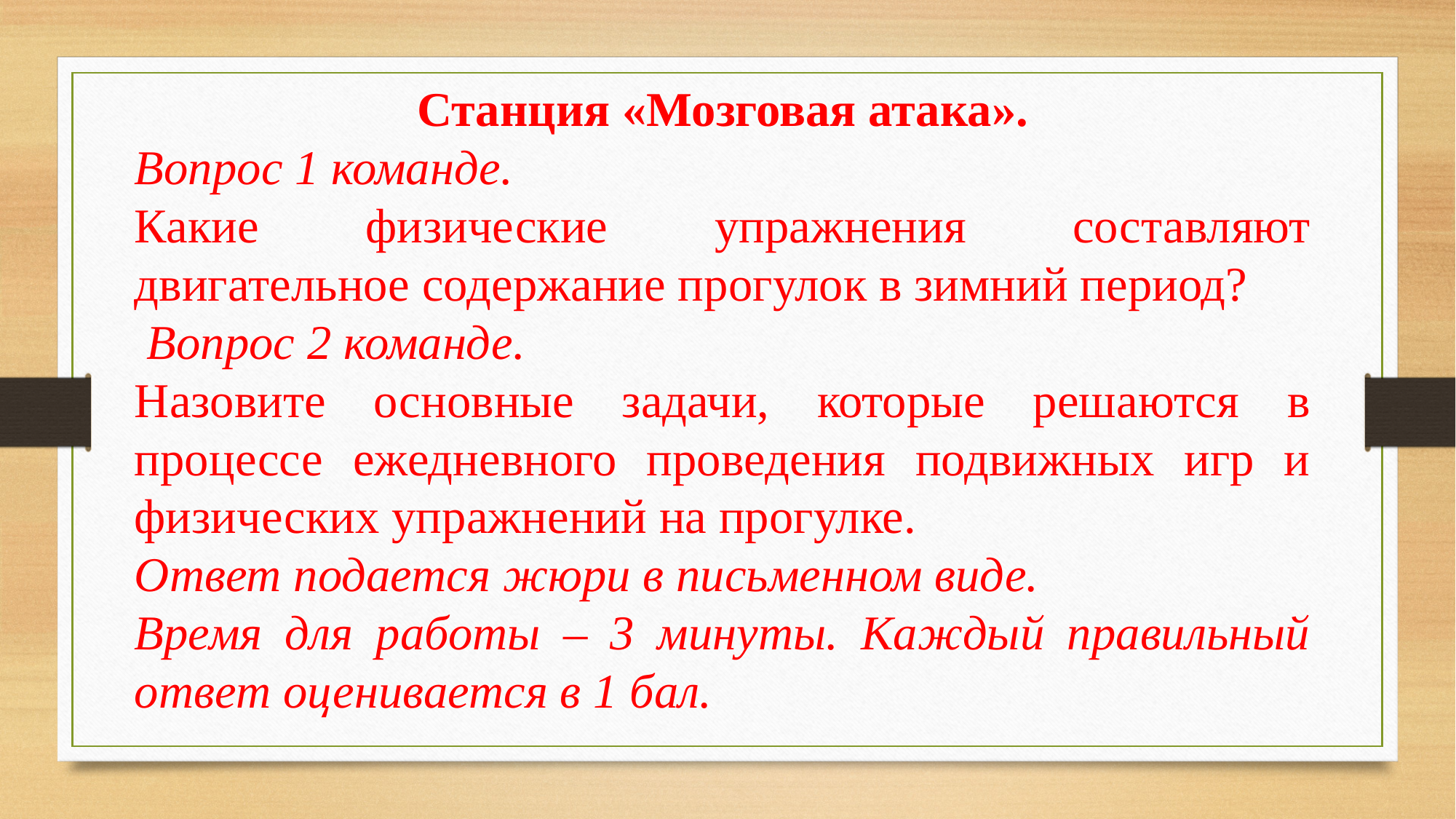

Станция «Мозговая атака».
Вопрос 1 команде.
Какие физические упражнения составляют двигательное содержание прогулок в зимний период?
 Вопрос 2 команде.
Назовите основные задачи, которые решаются в процессе ежедневного проведения подвижных игр и физических упражнений на прогулке.
Ответ подается жюри в письменном виде.
Время для работы – 3 минуты. Каждый правильный ответ оценивается в 1 бал.